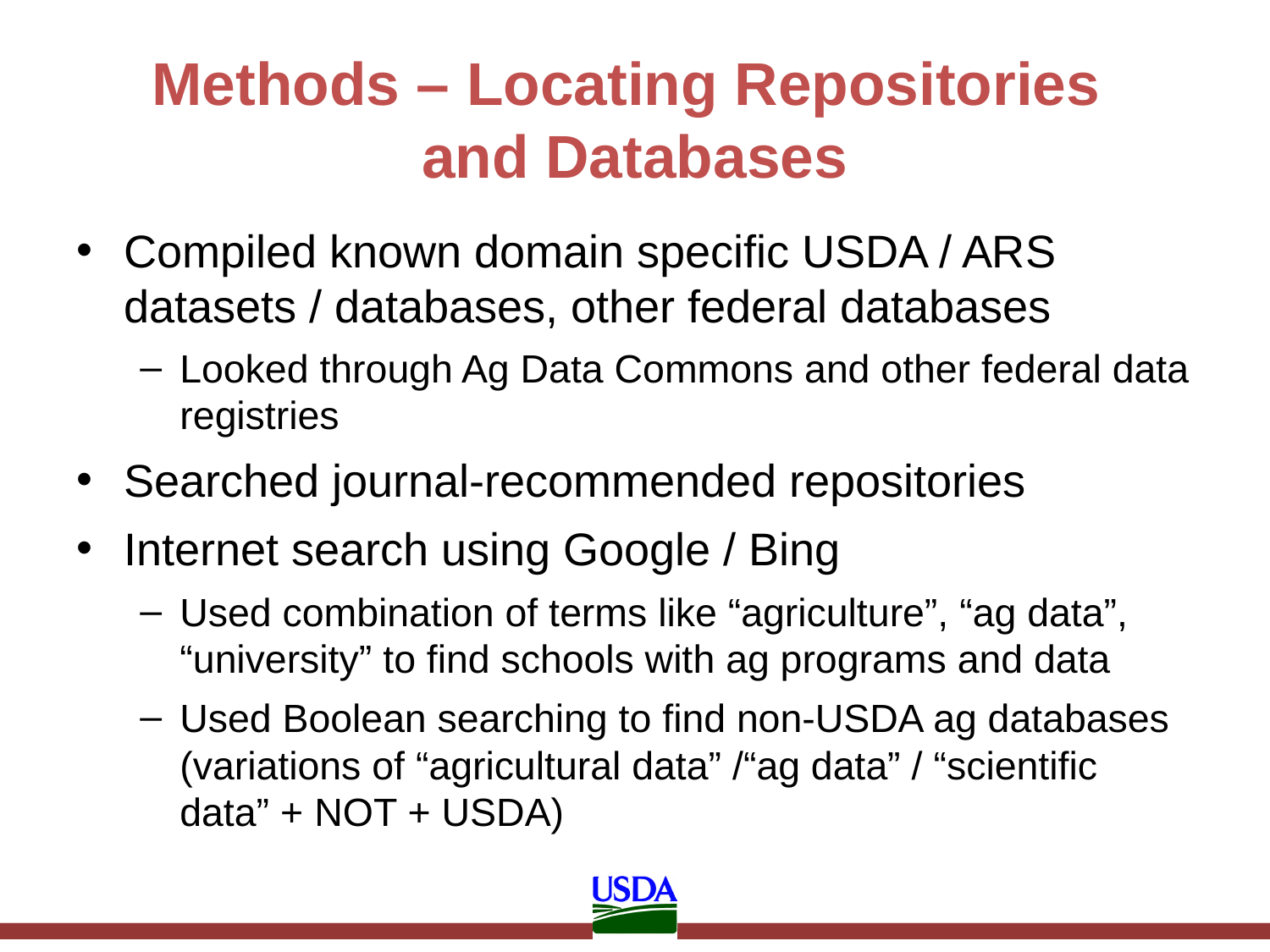

# Methods – Locating Repositories and Databases
Compiled known domain specific USDA / ARS datasets / databases, other federal databases
Looked through Ag Data Commons and other federal data registries
Searched journal-recommended repositories
Internet search using Google / Bing
Used combination of terms like “agriculture”, “ag data”, “university” to find schools with ag programs and data
Used Boolean searching to find non-USDA ag databases (variations of “agricultural data” /“ag data” / “scientific data” + NOT + USDA)